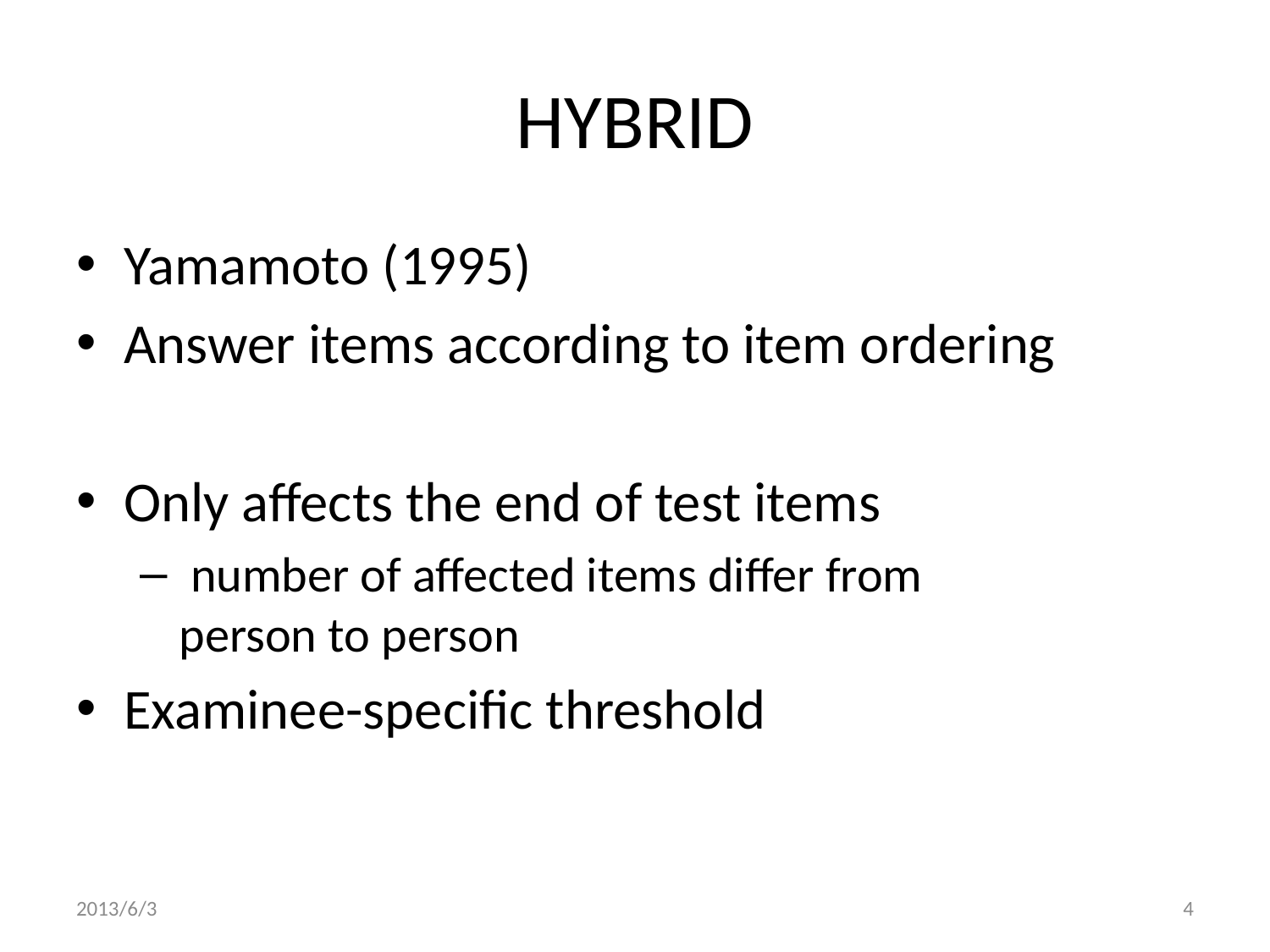

# HYBRID
Yamamoto (1995)
Answer items according to item ordering

Only affects the end of test items
 number of affected items differ from
person to person
Examinee-specific threshold
2013/6/3
4